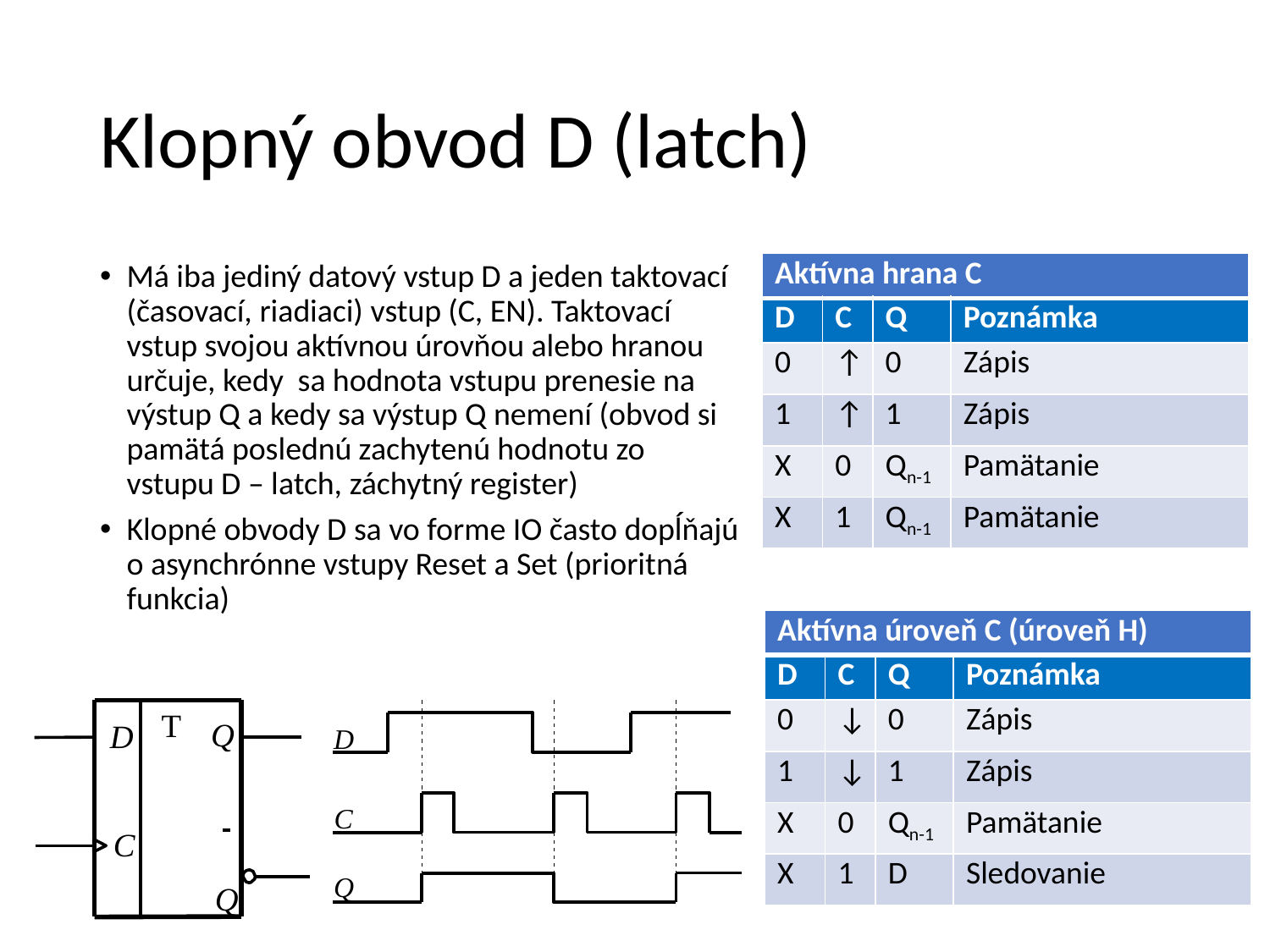

# Klopný obvod D (latch)
Má iba jediný datový vstup D a jeden taktovací (časovací, riadiaci) vstup (C, EN). Taktovací vstup svojou aktívnou úrovňou alebo hranou určuje, kedy  sa hodnota vstupu prenesie na výstup Q a kedy sa výstup Q nemení (obvod si pamätá poslednú zachytenú hodnotu zo vstupu D – latch, záchytný register)
Klopné obvody D sa vo forme IO často dopĺňajú o asynchrónne vstupy Reset a Set (prioritná funkcia)
| Aktívna hrana C |  |  |  |
| --- | --- | --- | --- |
| D | C | Q | Poznámka |
| 0 | ↑ | 0 | Zápis |
| 1 | ↑ | 1 | Zápis |
| X | 0 | Qn-1 | Pamätanie |
| X | 1 | Qn-1 | Pamätanie |
| Aktívna úroveň C (úroveň H) |  |  |  |
| --- | --- | --- | --- |
| D | C | Q | Poznámka |
| 0 | ↓ | 0 | Zápis |
| 1 | ↓ | 1 | Zápis |
| X | 0 | Qn-1 | Pamätanie |
| X | 1 | D | Sledovanie |

T
Q
D

 	 Q
C

D

C

Q